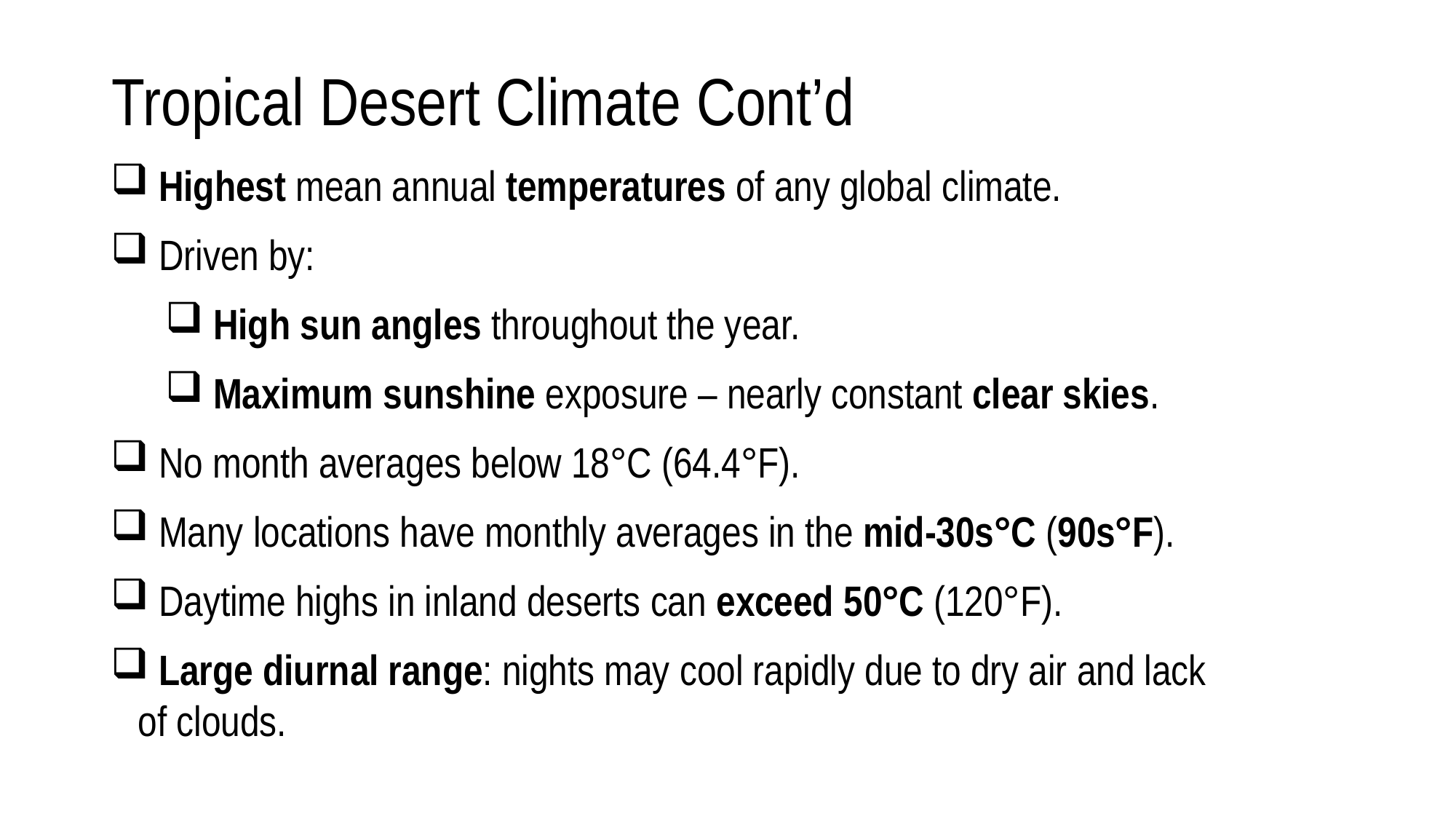

# Tropical Desert Climate Cont’d
 Highest mean annual temperatures of any global climate.
 Driven by:
 High sun angles throughout the year.
 Maximum sunshine exposure – nearly constant clear skies.
 No month averages below 18°C (64.4°F).
 Many locations have monthly averages in the mid-30s°C (90s°F).
 Daytime highs in inland deserts can exceed 50°C (120°F).
 Large diurnal range: nights may cool rapidly due to dry air and lack of clouds.